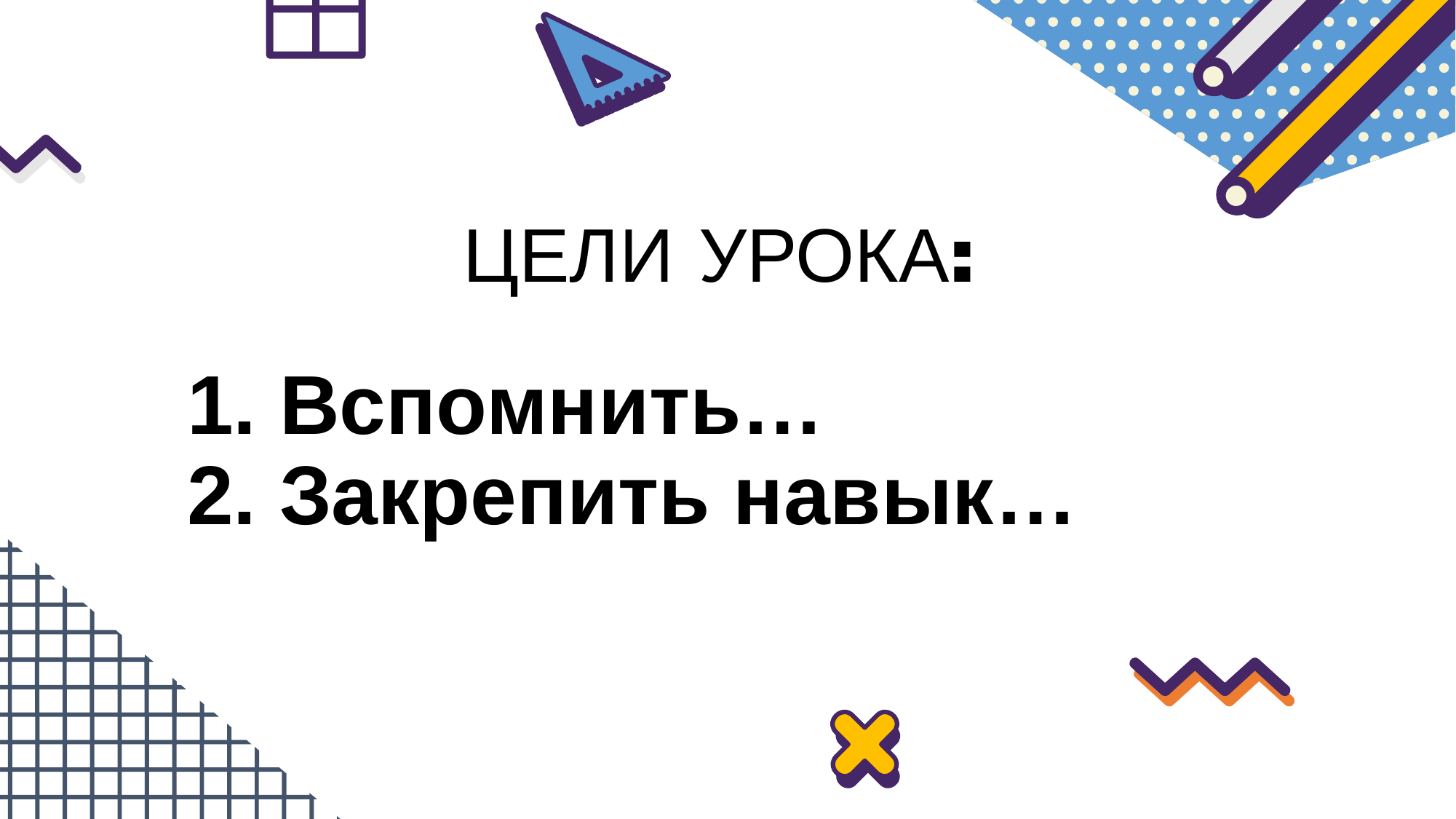

# ЦЕЛИ УРОКА:
1. Вспомнить…
2. Закрепить навык…